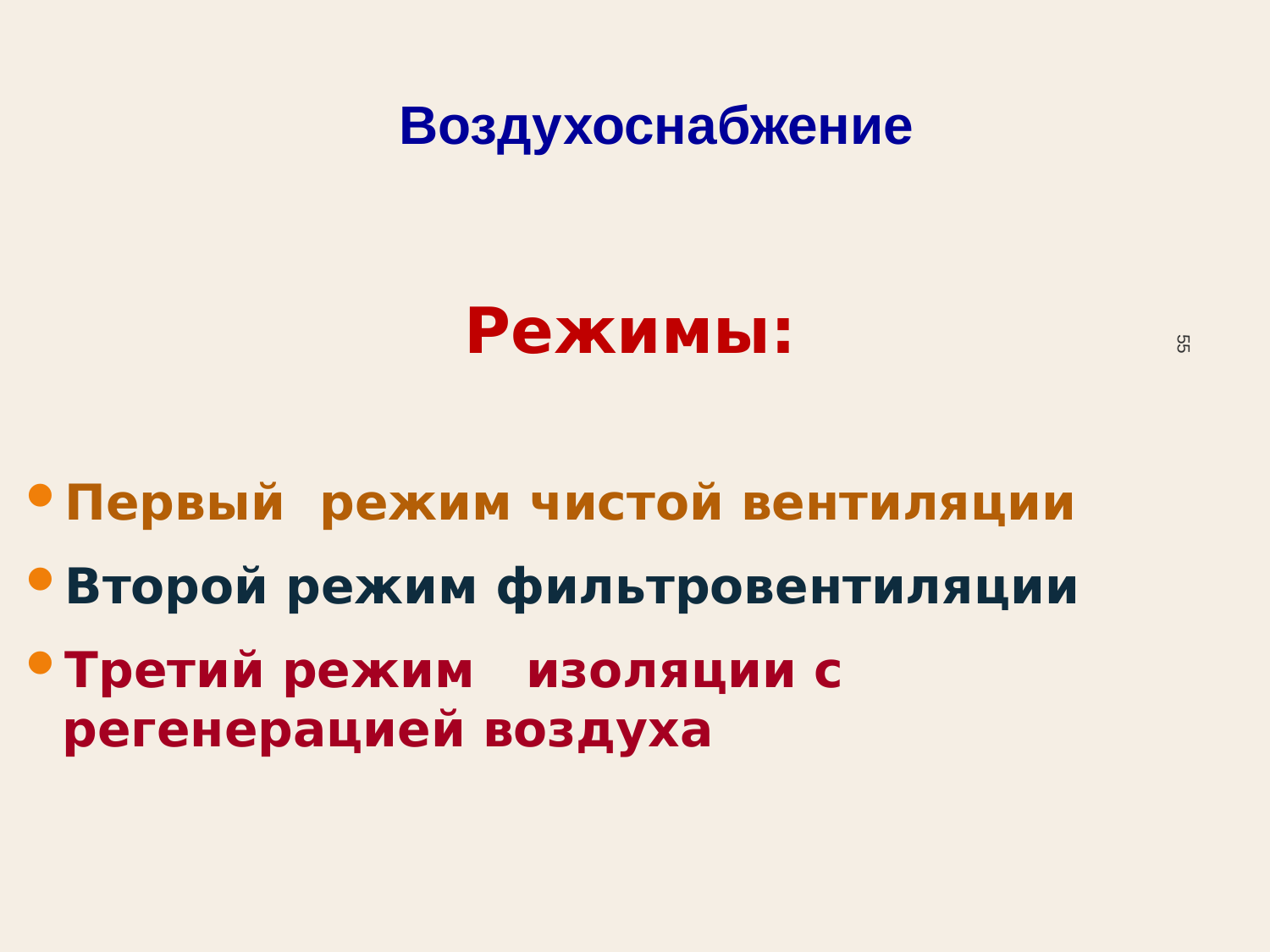

# Воздухоснабжение

Режимы:

Первый  режим чистой вентиляции
Второй режим фильтровентиляции
Третий режим   изоляции с  регенерацией воздуха

55